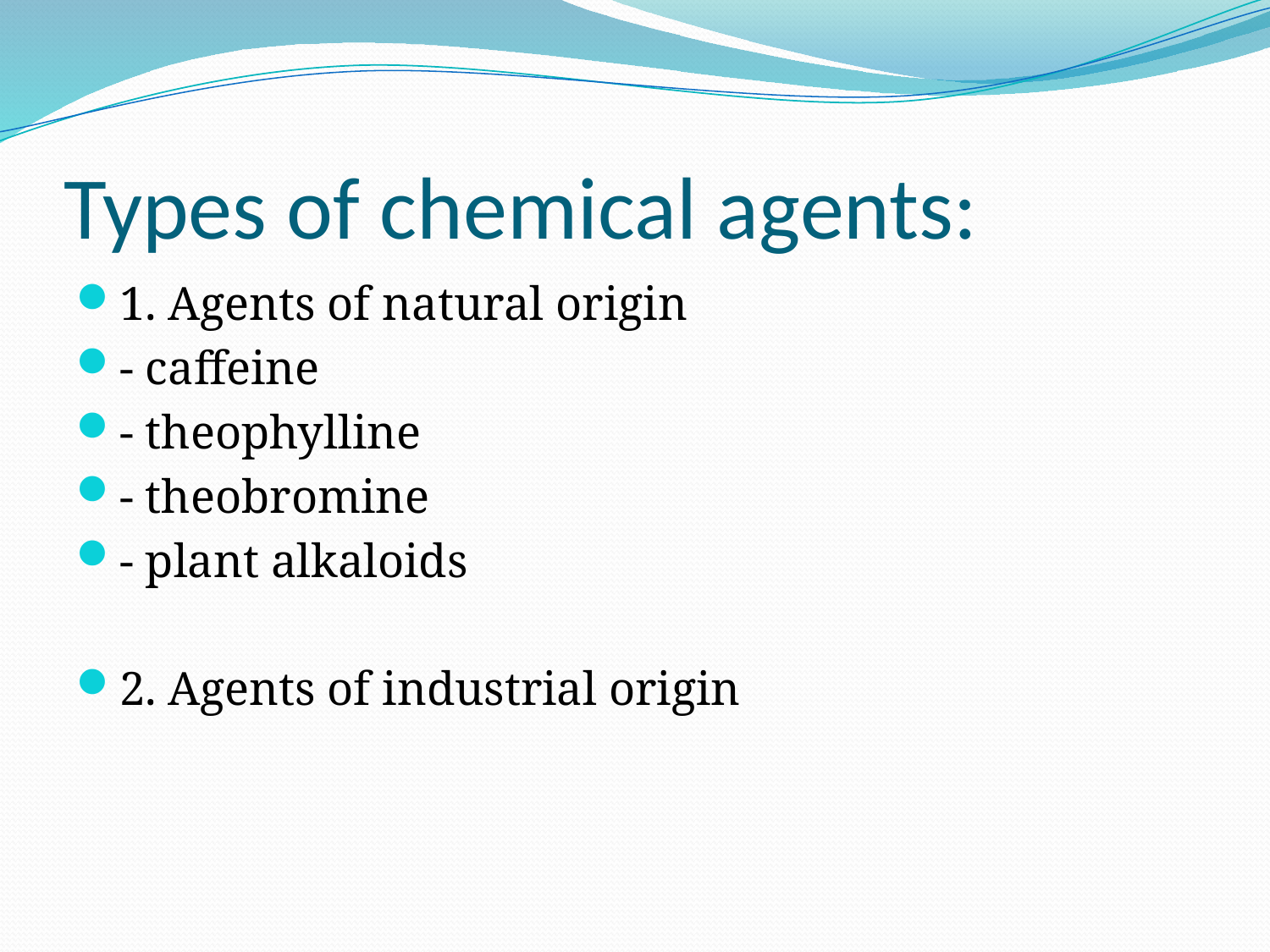

# Types of chemical agents:
1. Agents of natural origin
- caffeine
- theophylline
- theobromine
- plant alkaloids

2. Agents of industrial origin